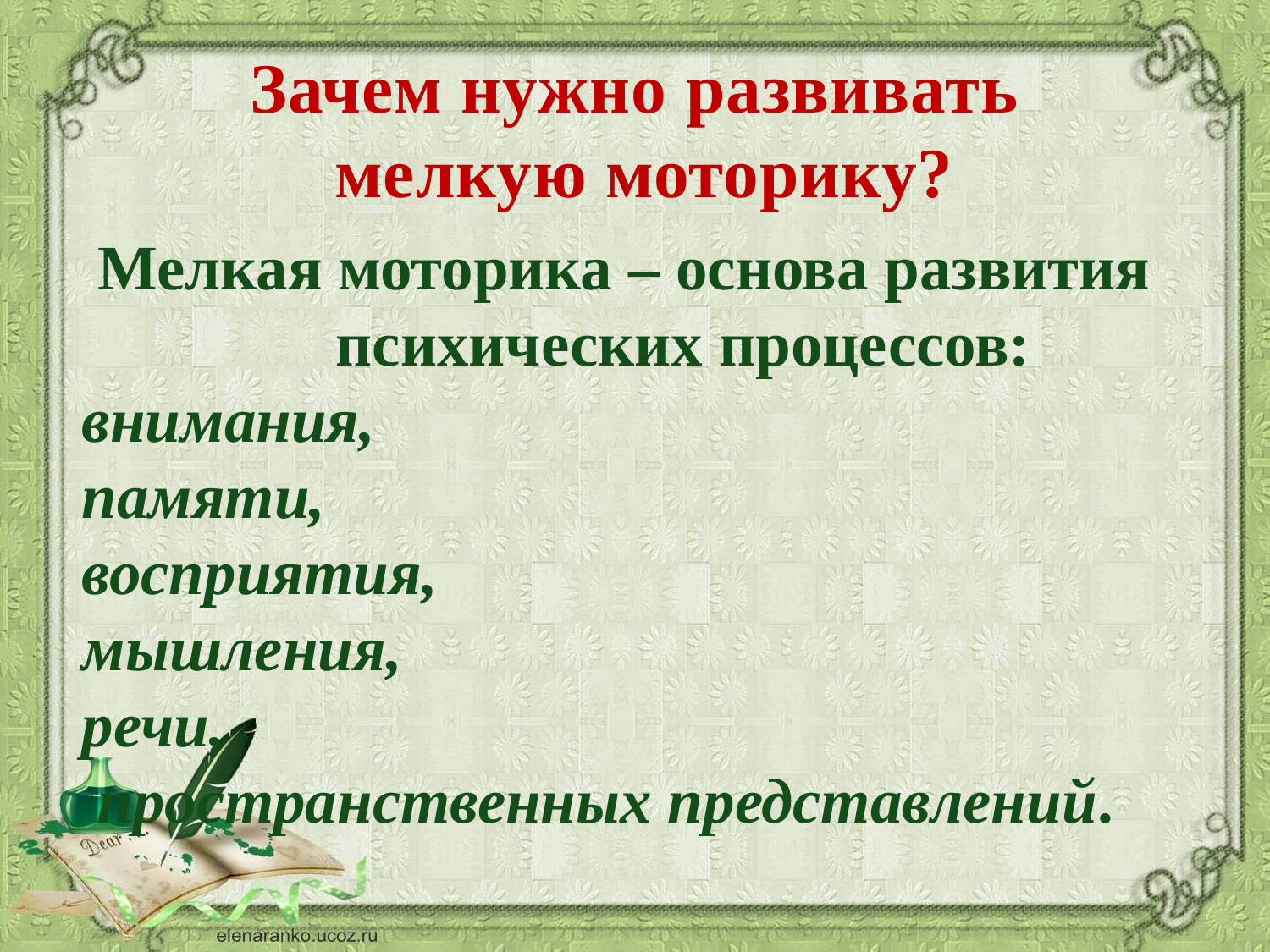

Зачем нужно развивать
 мелкую моторику?
 Мелкая моторика – основа развития
                психических процессов: внимания,
памяти,
восприятия,
мышления,
речи,
 пространственных представлений.